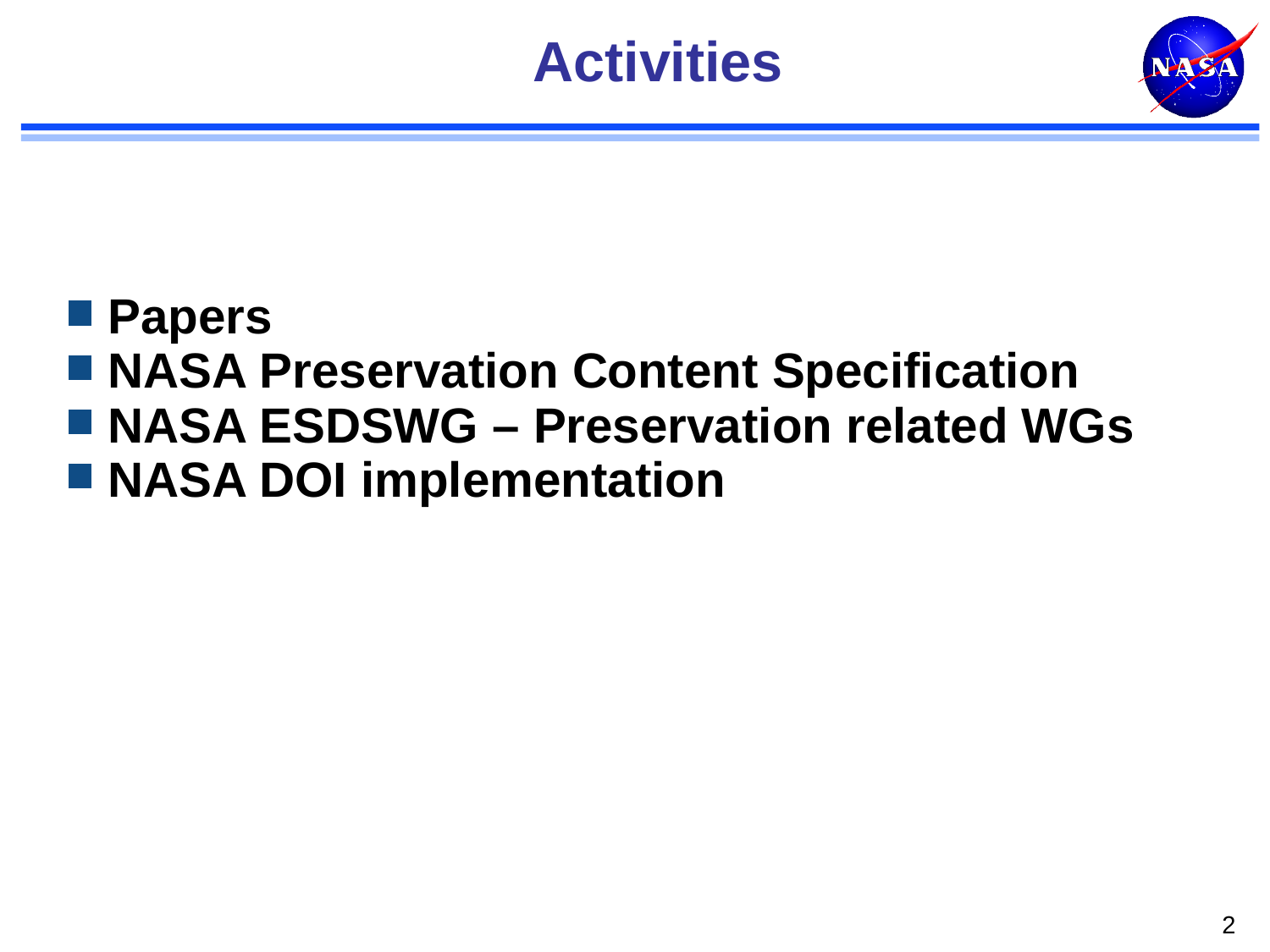

# Activities
Papers
NASA Preservation Content Specification
NASA ESDSWG – Preservation related WGs
NASA DOI implementation
2